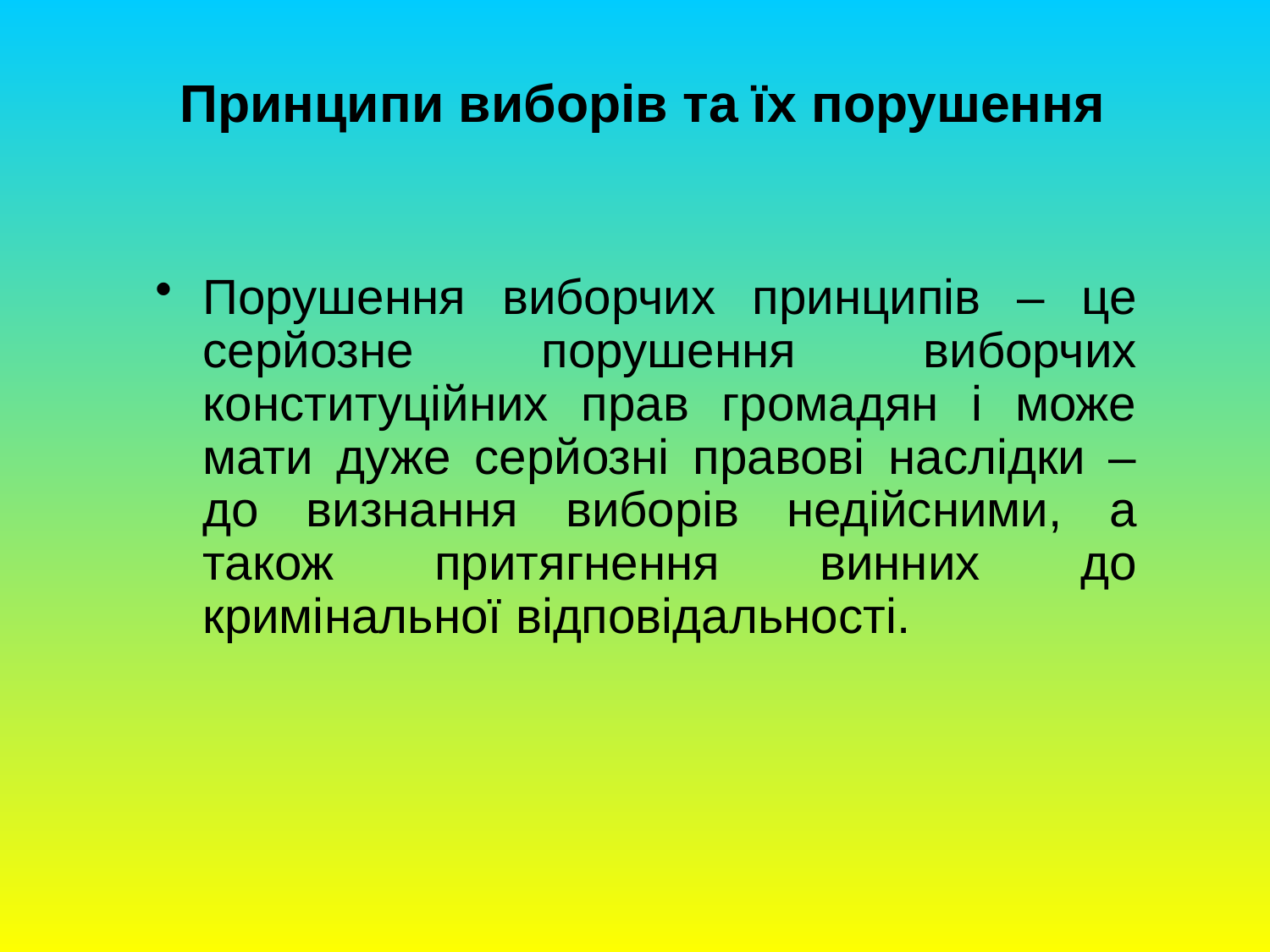

# Принципи виборів та їх порушення

Порушення виборчих принципів – це серйозне порушення виборчих конституційних прав громадян і може мати дуже серйозні правові наслідки –до визнання виборів недійсними, а також притягнення винних до кримінальної відповідальності.